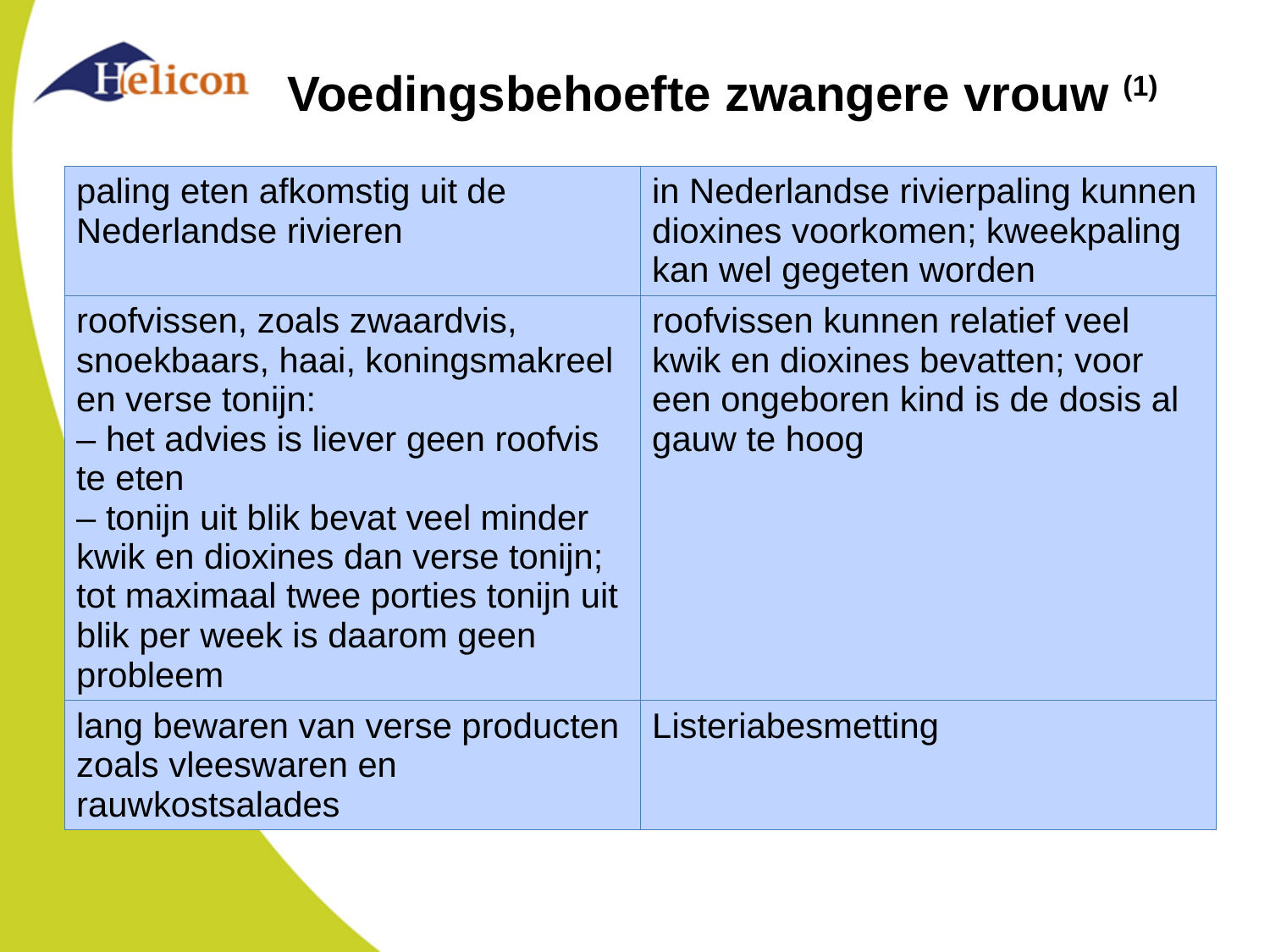

# Voedingsbehoefte zwangere vrouw (1)
| paling eten afkomstig uit de Nederlandse rivieren | in Nederlandse rivierpaling kunnen dioxines voorkomen; kweekpaling kan wel gegeten worden |
| --- | --- |
| roofvissen, zoals zwaardvis, snoekbaars, haai, koningsmakreel en verse tonijn: – het advies is liever geen roofvis te eten – tonijn uit blik bevat veel minder kwik en dioxines dan verse tonijn; tot maximaal twee porties tonijn uit blik per week is daarom geen probleem | roofvissen kunnen relatief veel kwik en dioxines bevatten; voor een ongeboren kind is de dosis al gauw te hoog |
| lang bewaren van verse producten zoals vleeswaren en rauwkostsalades | Listeriabesmetting |